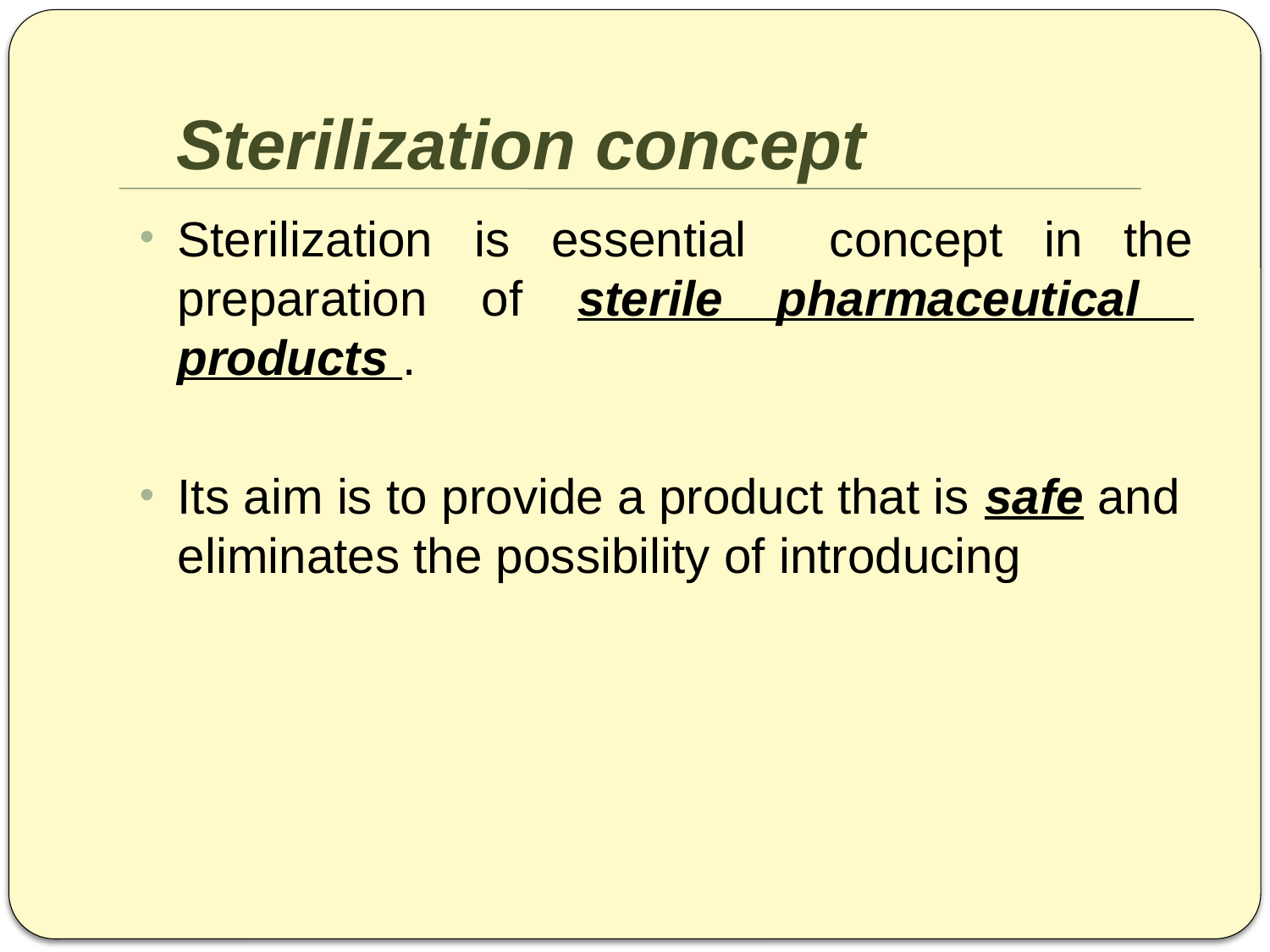

# Sterilization concept
Sterilization is essential  concept in the preparation of sterile pharmaceutical  products .

Its aim is to provide a product that is safe and  eliminates the possibility of introducing